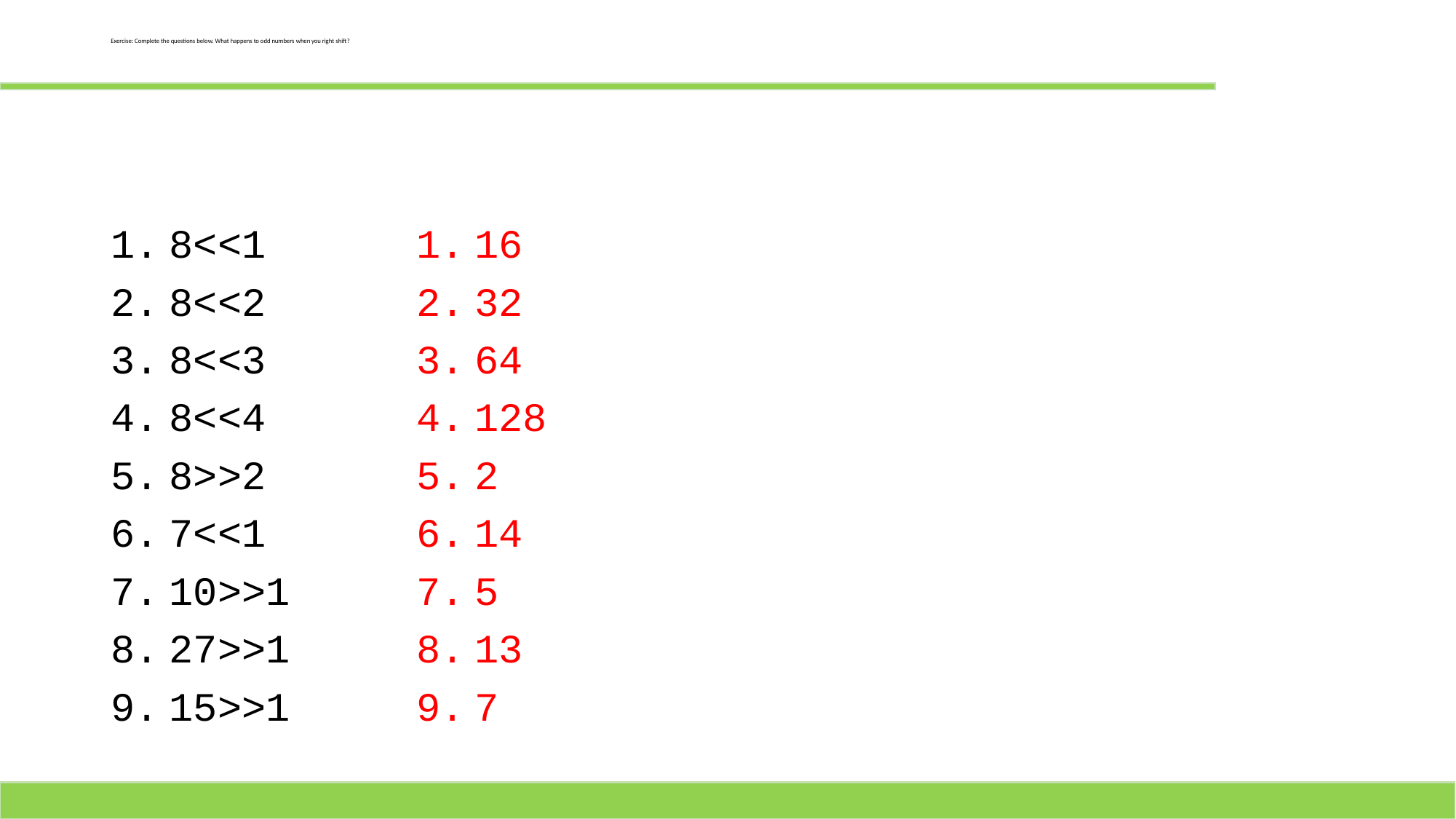

# Exercise: Complete the questions below. What happens to odd numbers when you right shift?
8<<1
8<<2
8<<3
8<<4
8>>2
7<<1
10>>1
27>>1
15>>1
16
32
64
128
2
14
5
13
7